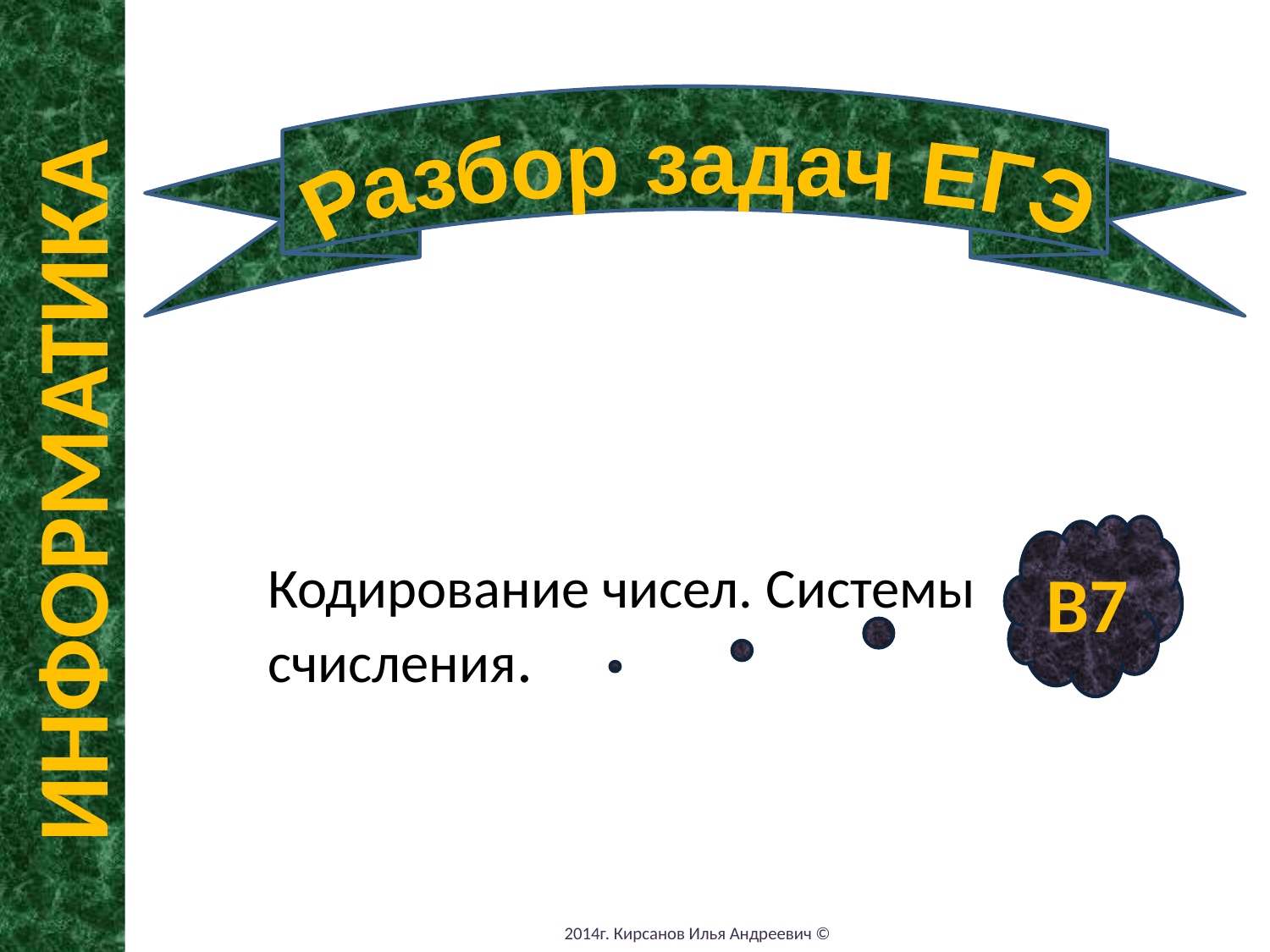

Разбор задач ЕГЭ
ИНФОРМАТИКА
Кодирование чисел. Системы счисления.
В7
2014г. Кирсанов Илья Андреевич ©